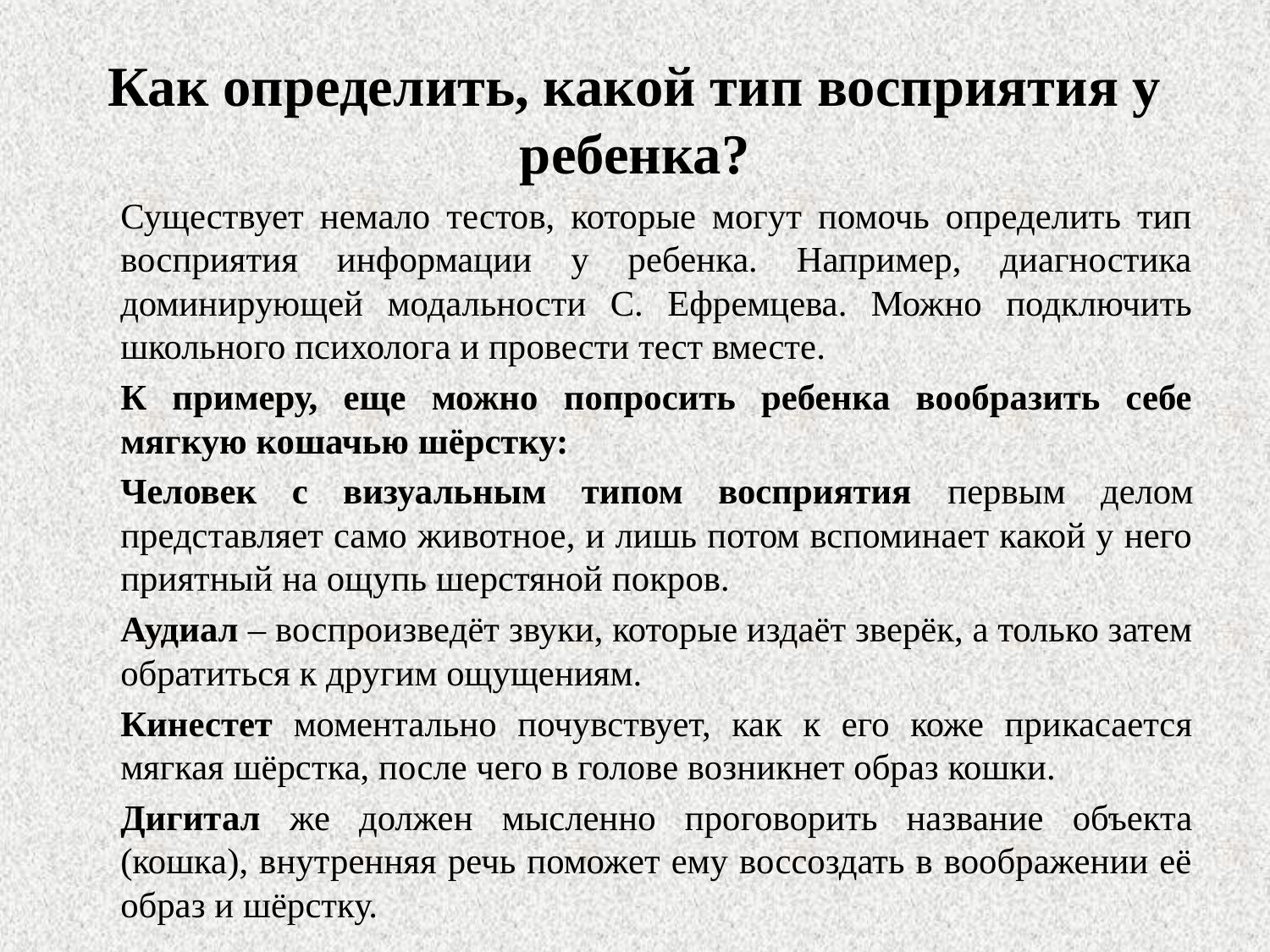

# Как определить, какой тип восприятия у ребенка?
		Существует немало тестов, которые могут помочь определить тип восприятия информации у ребенка. Например, диагностика доминирующей модальности С. Ефремцева. Можно подключить школьного психолога и провести тест вместе.
		К примеру, еще можно попросить ребенка вообразить себе мягкую кошачью шёрстку:
		Человек с визуальным типом восприятия первым делом представляет само животное, и лишь потом вспоминает какой у него приятный на ощупь шерстяной покров.
		Аудиал – воспроизведёт звуки, которые издаёт зверёк, а только затем обратиться к другим ощущениям.
		Кинестет моментально почувствует, как к его коже прикасается мягкая шёрстка, после чего в голове возникнет образ кошки.
		Дигитал же должен мысленно проговорить название объекта (кошка), внутренняя речь поможет ему воссоздать в воображении её образ и шёрстку.